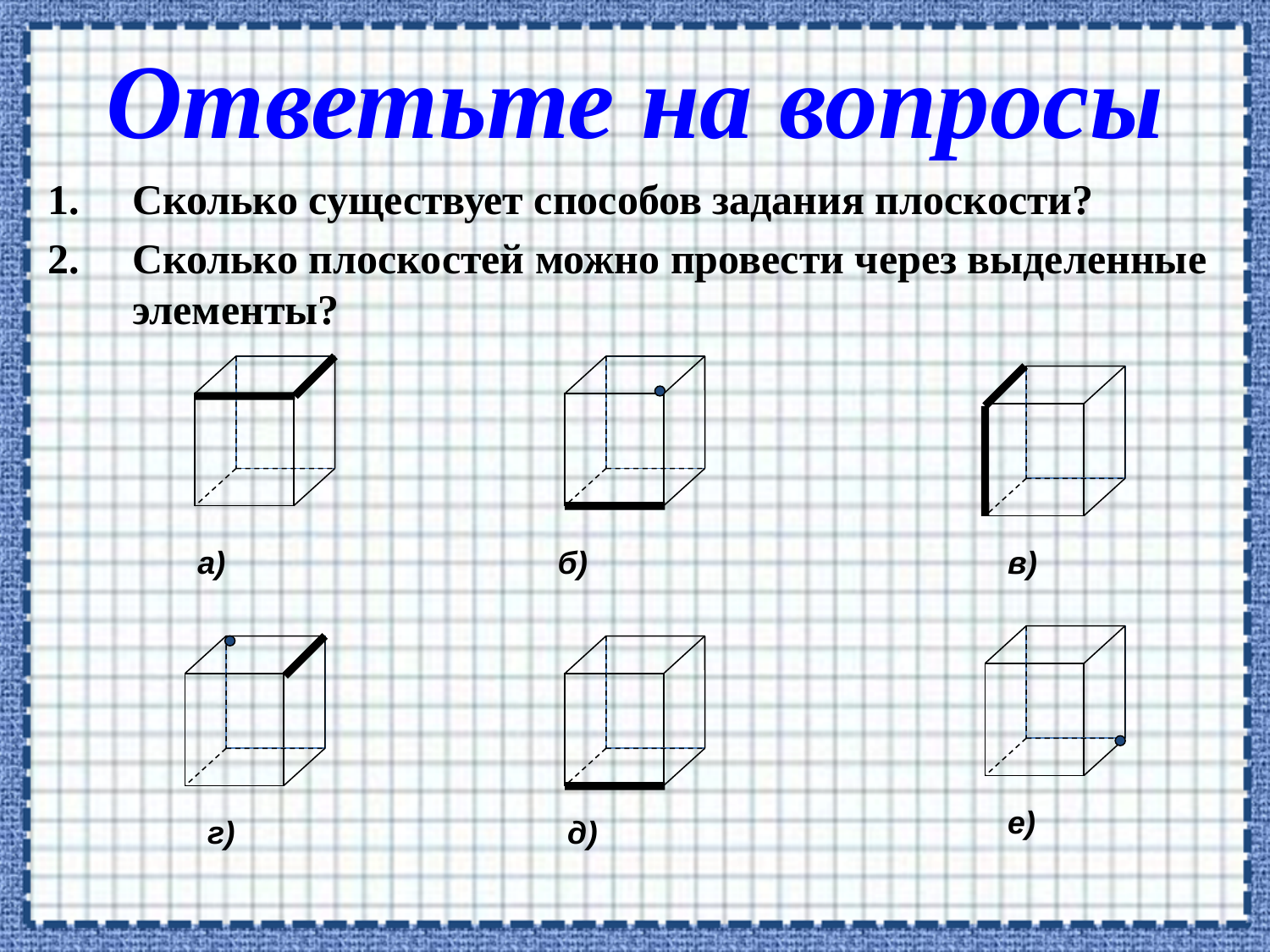

Ответьте на вопросы
Сколько существует способов задания плоскости?
Сколько плоскостей можно провести через выделенные элементы?

а)
б)
в)
е)
г)
д)